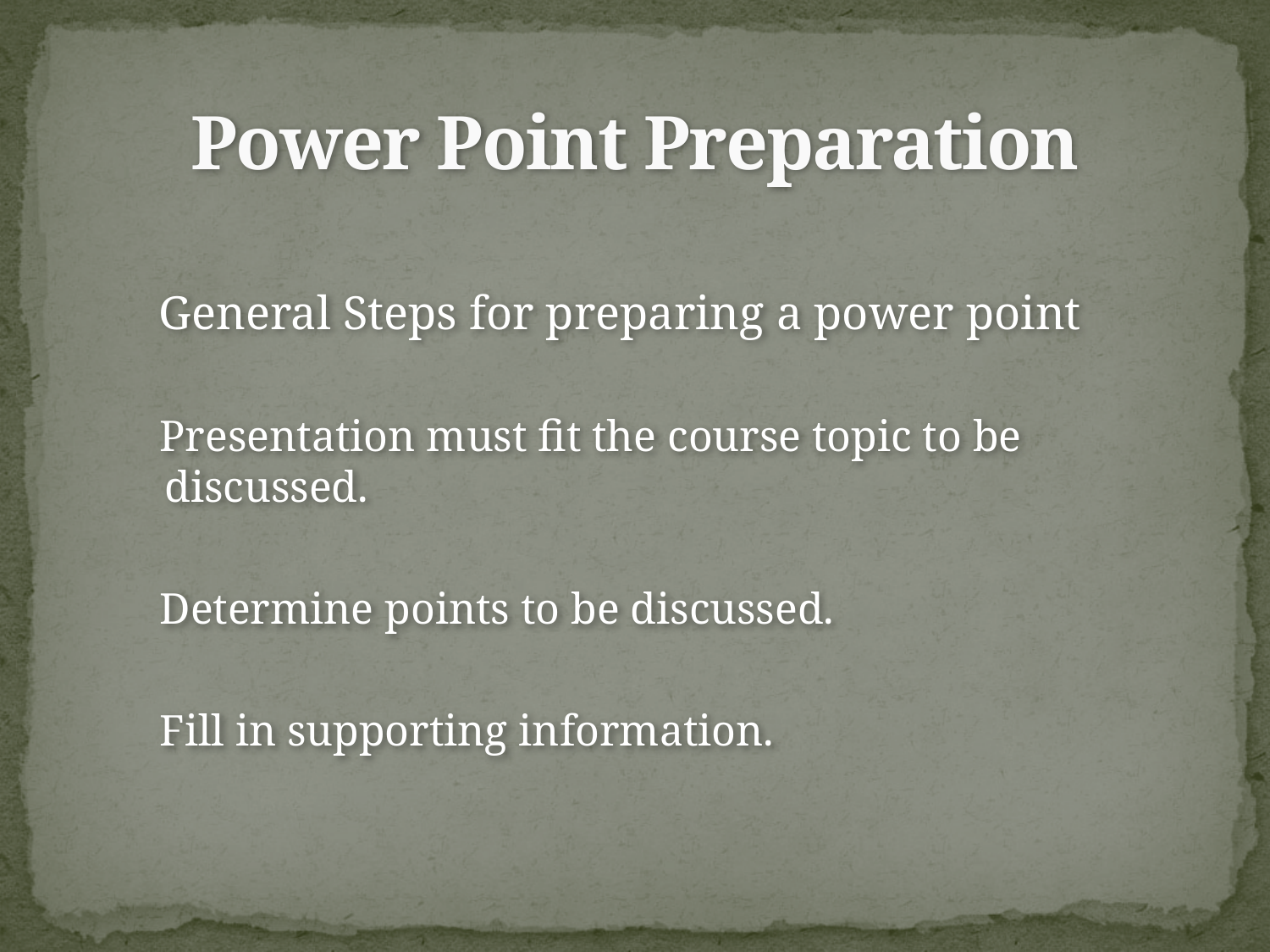

# Power Point Preparation

       General Steps for preparing a power point

   Presentation must fit the course topic to be discussed.

   Determine points to be discussed.

   Fill in supporting information.